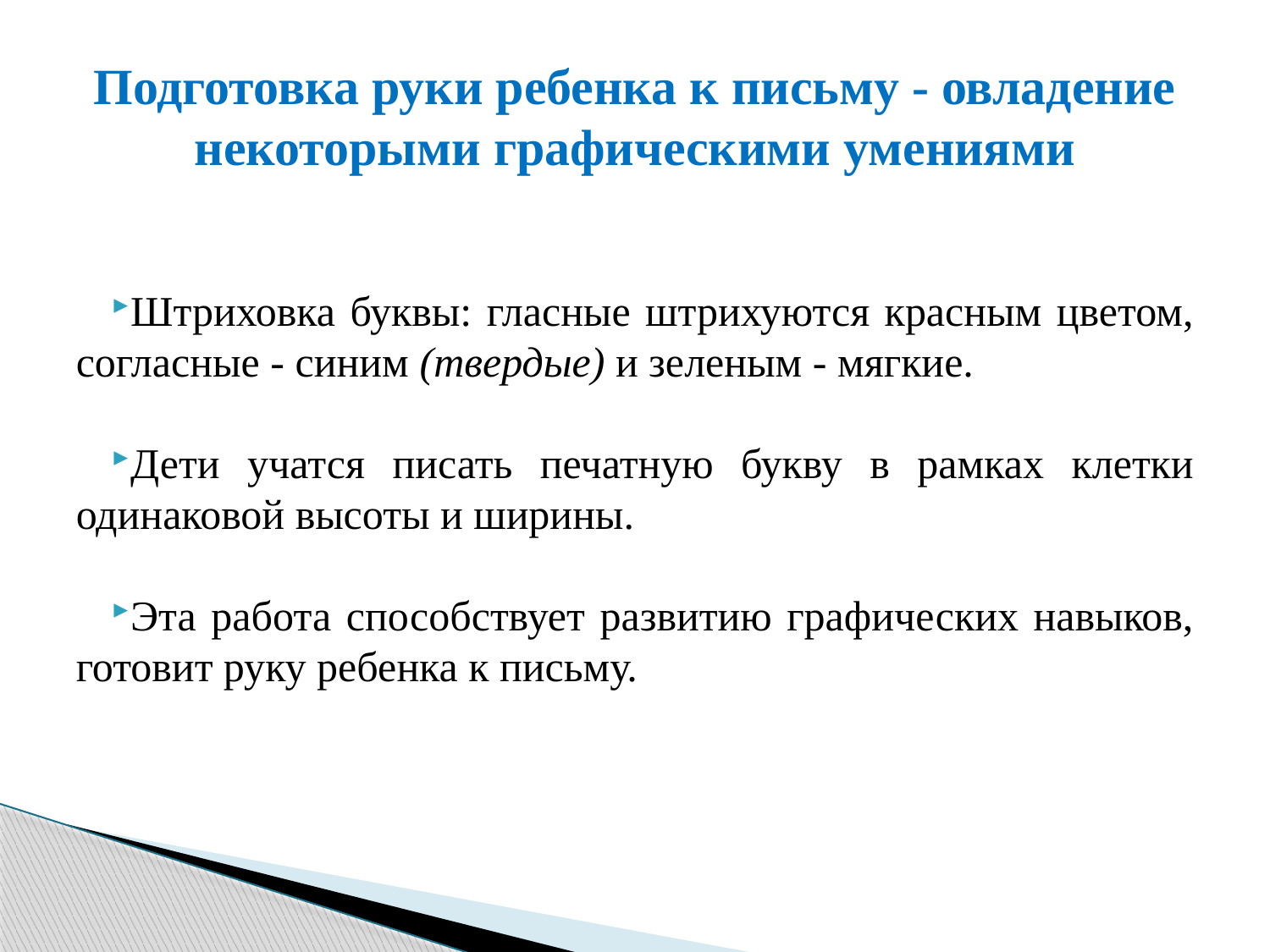

# Подготовка руки ребенка к письму - овладение некоторыми графическими умениями
Штриховка буквы: гласные штрихуются красным цветом, согласные - синим (твердые) и зеленым - мягкие.

Дети учатся писать печатную букву в рамках клетки одинаковой высоты и ширины.

Эта работа способствует развитию графических навыков, готовит руку ребенка к письму.